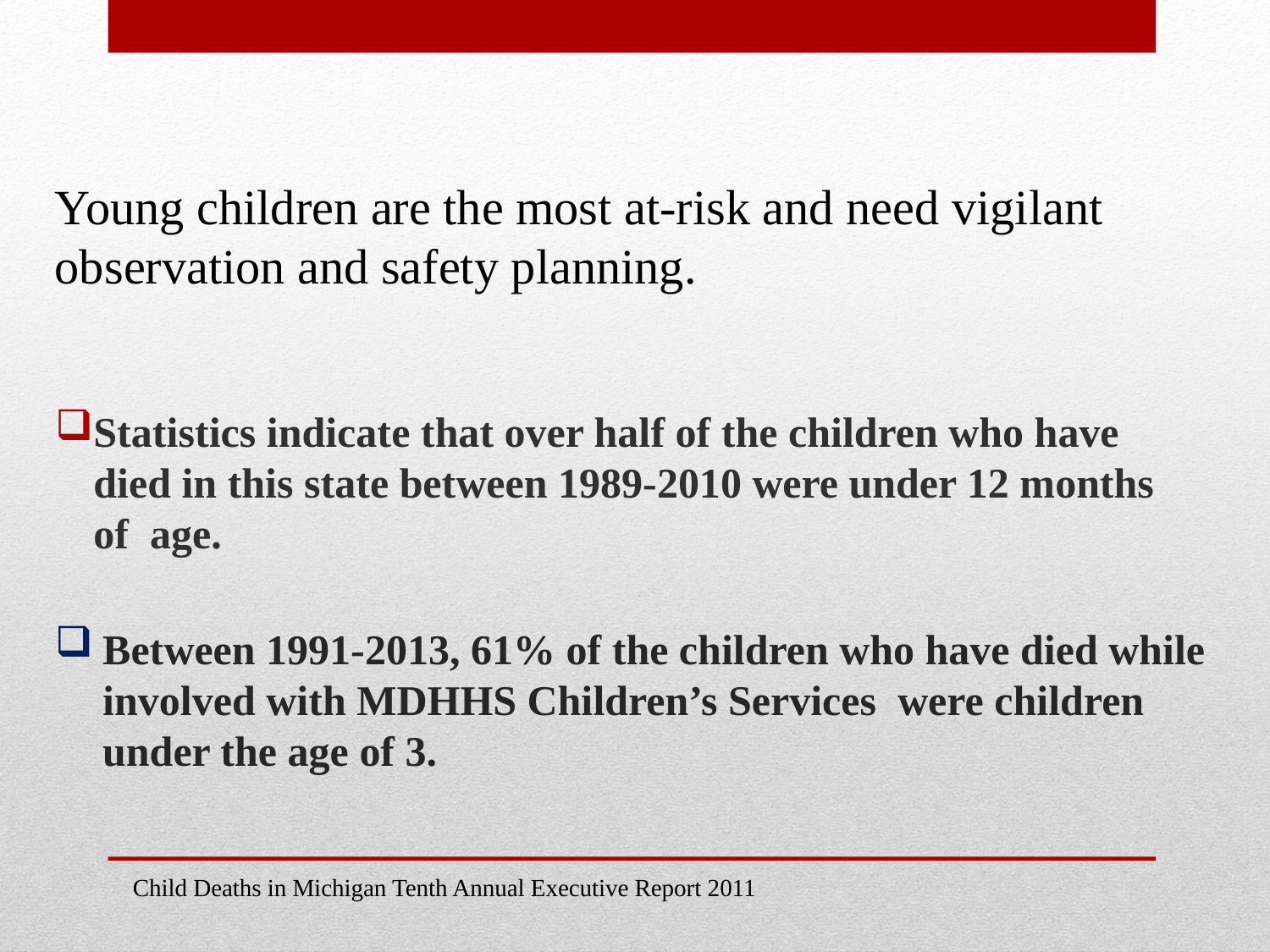

Young children are the most at-risk and need vigilant observation and safety planning.
Statistics indicate that over half of the children who have died in this state between 1989-2010 were under 12 months of  age.
# Between 1991-2013, 61% of the children who have died while involved with MDHHS Children’s Services  were children under the age of 3.
Child Deaths in Michigan Tenth Annual Executive Report 2011